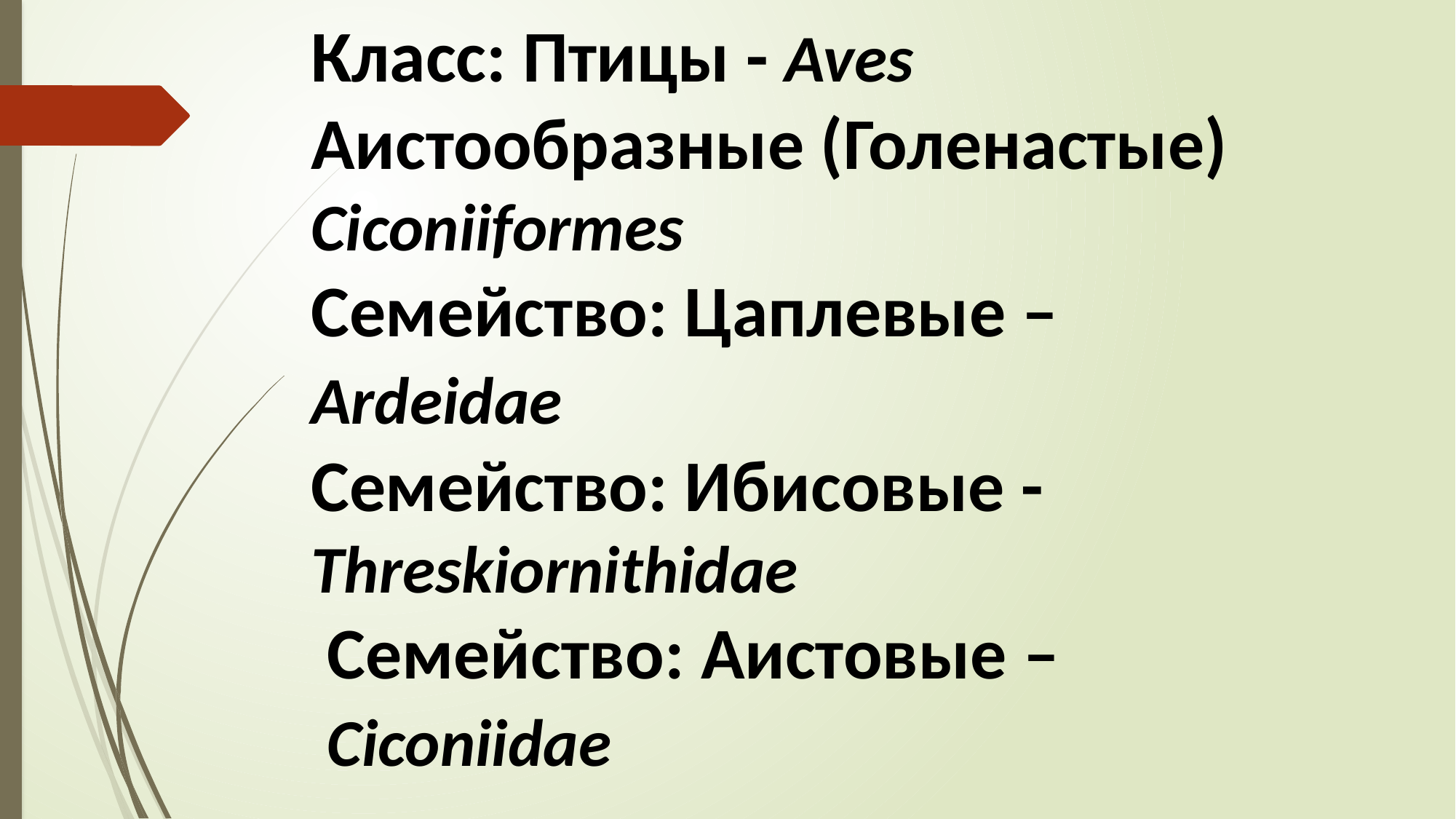

Класс: Птицы - Aves
Аистообразные (Голенастые) Ciconiiformes
Cемейство: Цаплевые –
Ardeidae
Cемейство: Ибисовые -Threskiornithidae
 Cемейство: Аистовые –
 Ciconiidae